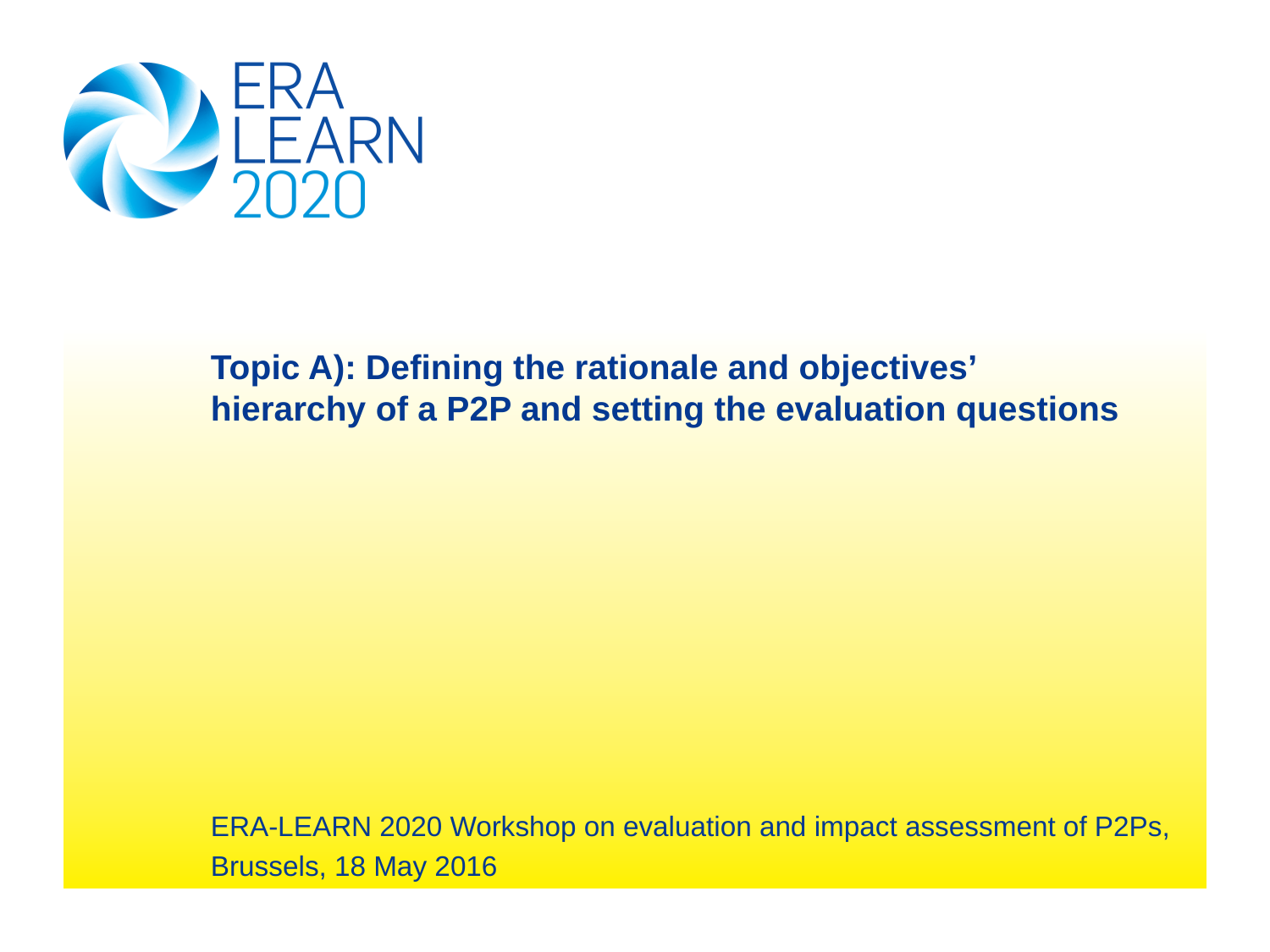

# Topic A): Defining the rationale and objectives’ hierarchy of a P2P and setting the evaluation questions
ERA-LEARN 2020 Workshop on evaluation and impact assessment of P2Ps,
Brussels, 18 May 2016